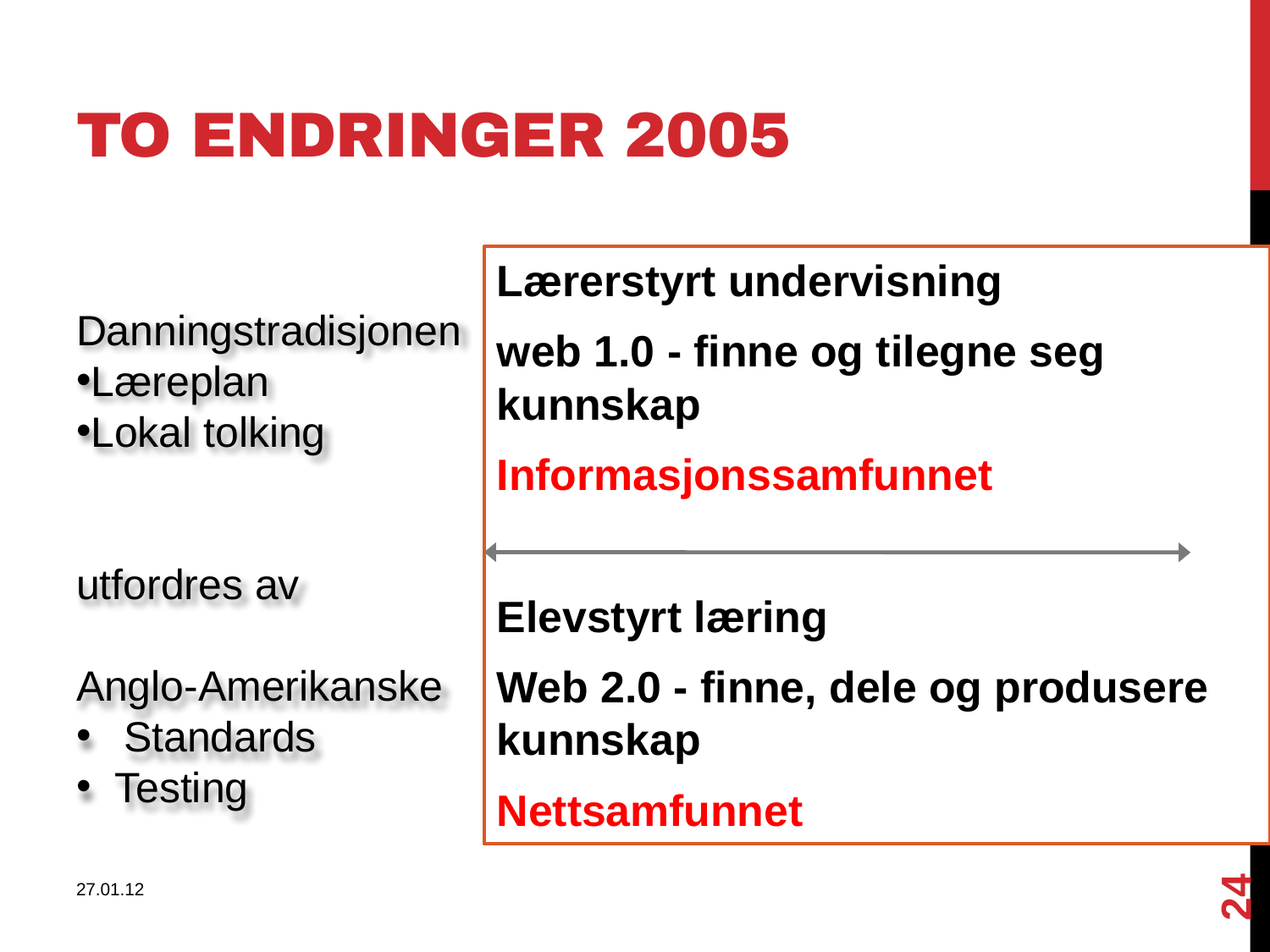

# To endringer 2005

Danningstradisjonen
Læreplan
Lokal tolking

utfordres av

Anglo-Amerikanske
Standards
  Testing

Lærerstyrt undervisning
web 1.0 - finne og tilegne seg kunnskap
Informasjonssamfunnet

Elevstyrt læring
Web 2.0 - finne, dele og produsere kunnskap
Nettsamfunnet

24
27.01.12